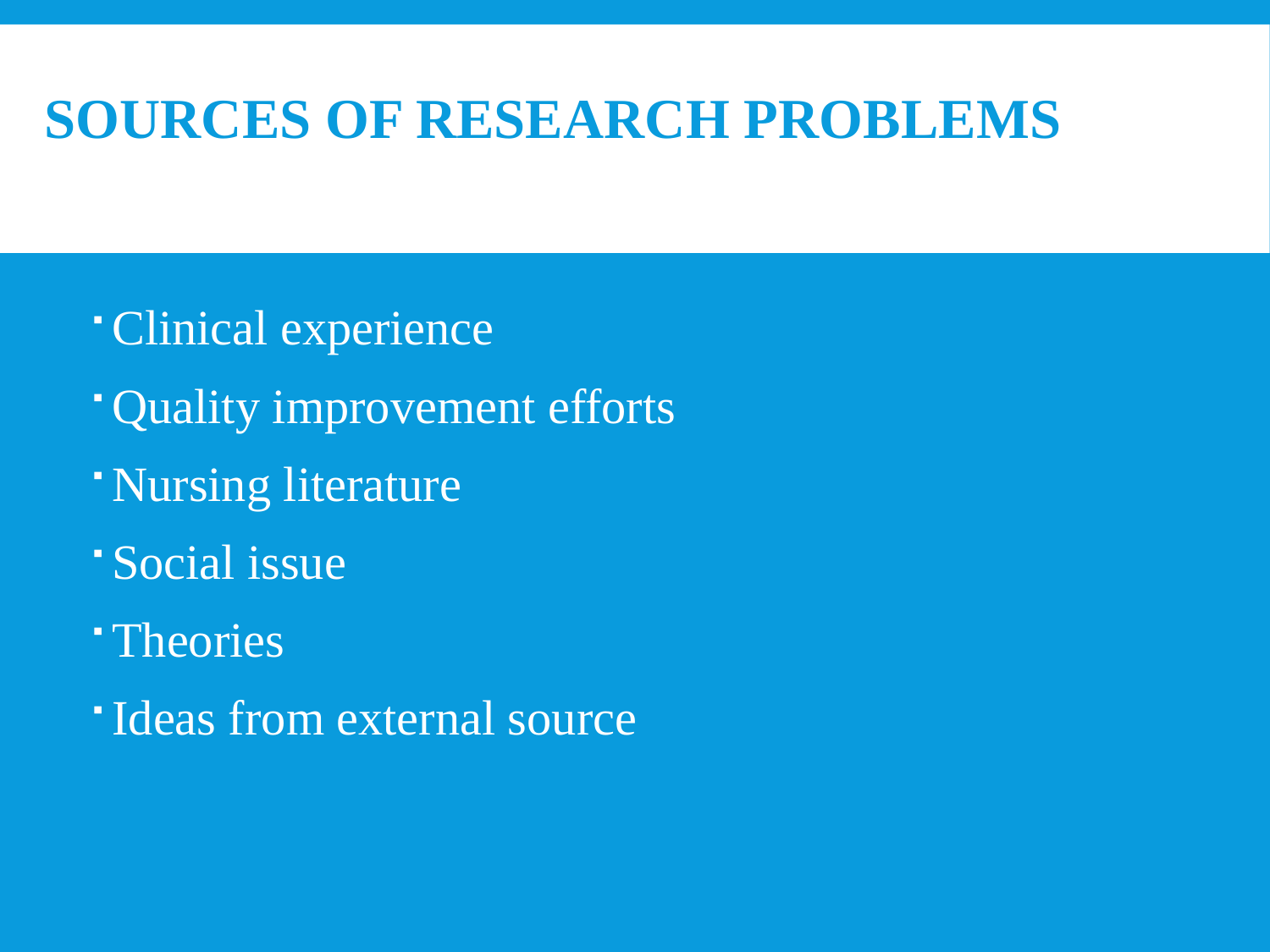

# Sources of Research Problems
Clinical experience
Quality improvement efforts
Nursing literature
Social issue
Theories
Ideas from external source